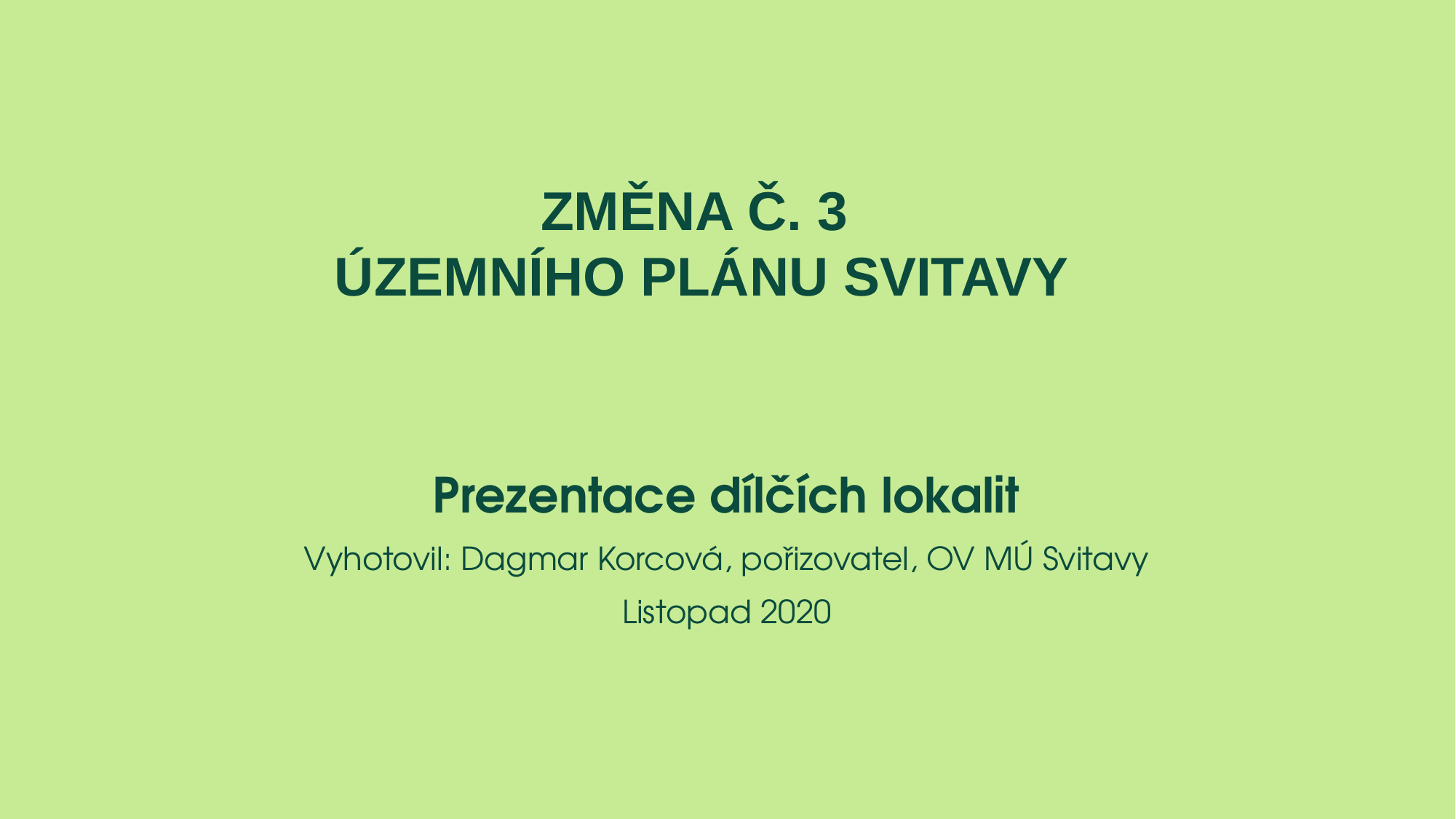

# ZMĚNA Č. 3 ÚZEMNÍHO PLÁNU SVITAVY
Prezentace dílčích lokalit
Vyhotovil: Dagmar Korcová, pořizovatel, OV MÚ Svitavy
Listopad 2020